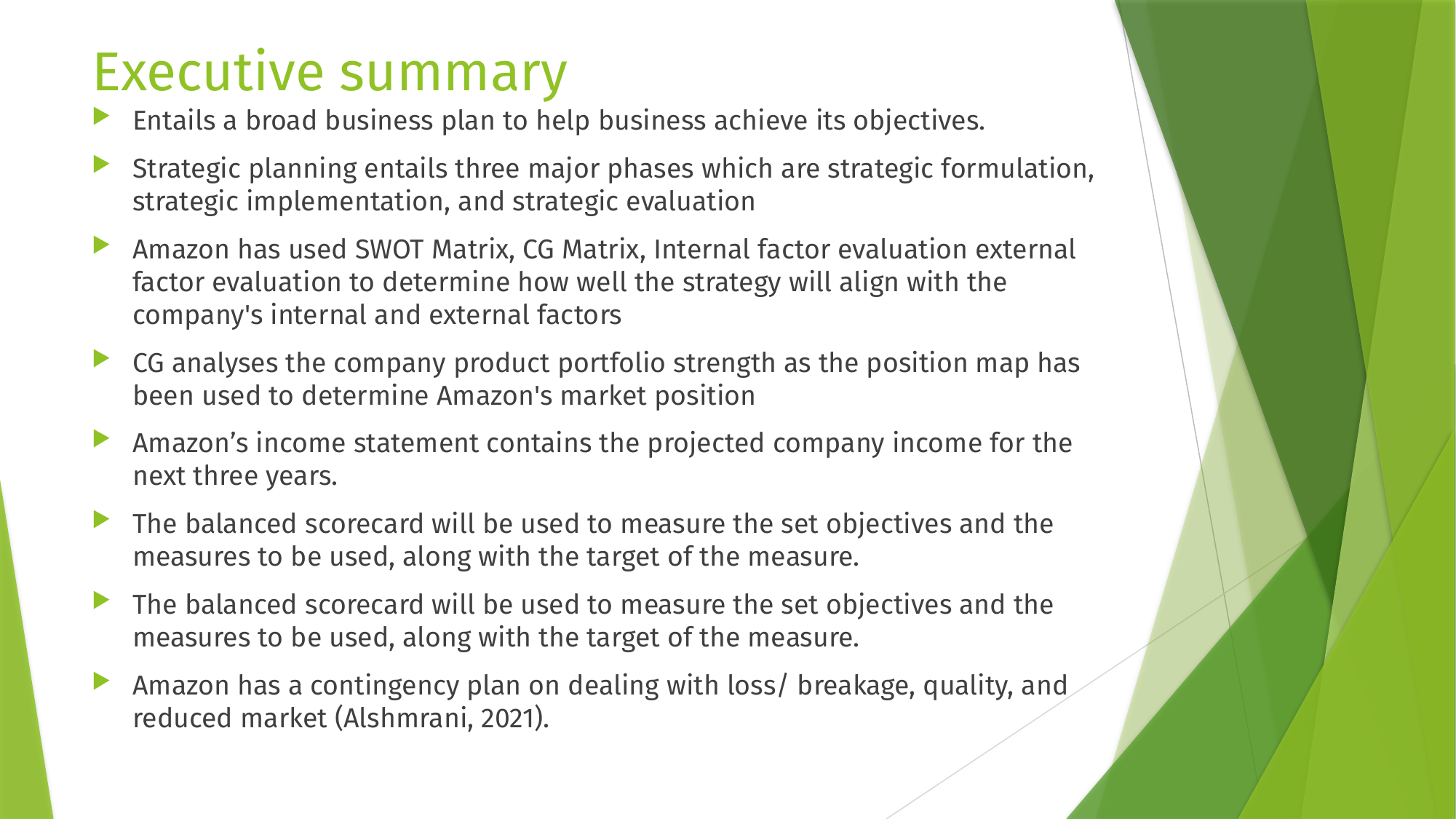

# Executive summary
Entails a broad business plan to help business achieve its objectives.
Strategic planning entails three major phases which are strategic formulation, strategic implementation, and strategic evaluation
Amazon has used SWOT Matrix, CG Matrix, Internal factor evaluation external factor evaluation to determine how well the strategy will align with the company's internal and external factors
CG analyses the company product portfolio strength as the position map has been used to determine Amazon's market position
Amazon’s income statement contains the projected company income for the next three years.
The balanced scorecard will be used to measure the set objectives and the measures to be used, along with the target of the measure.
The balanced scorecard will be used to measure the set objectives and the measures to be used, along with the target of the measure.
Amazon has a contingency plan on dealing with loss/ breakage, quality, and reduced market (Alshmrani, 2021).